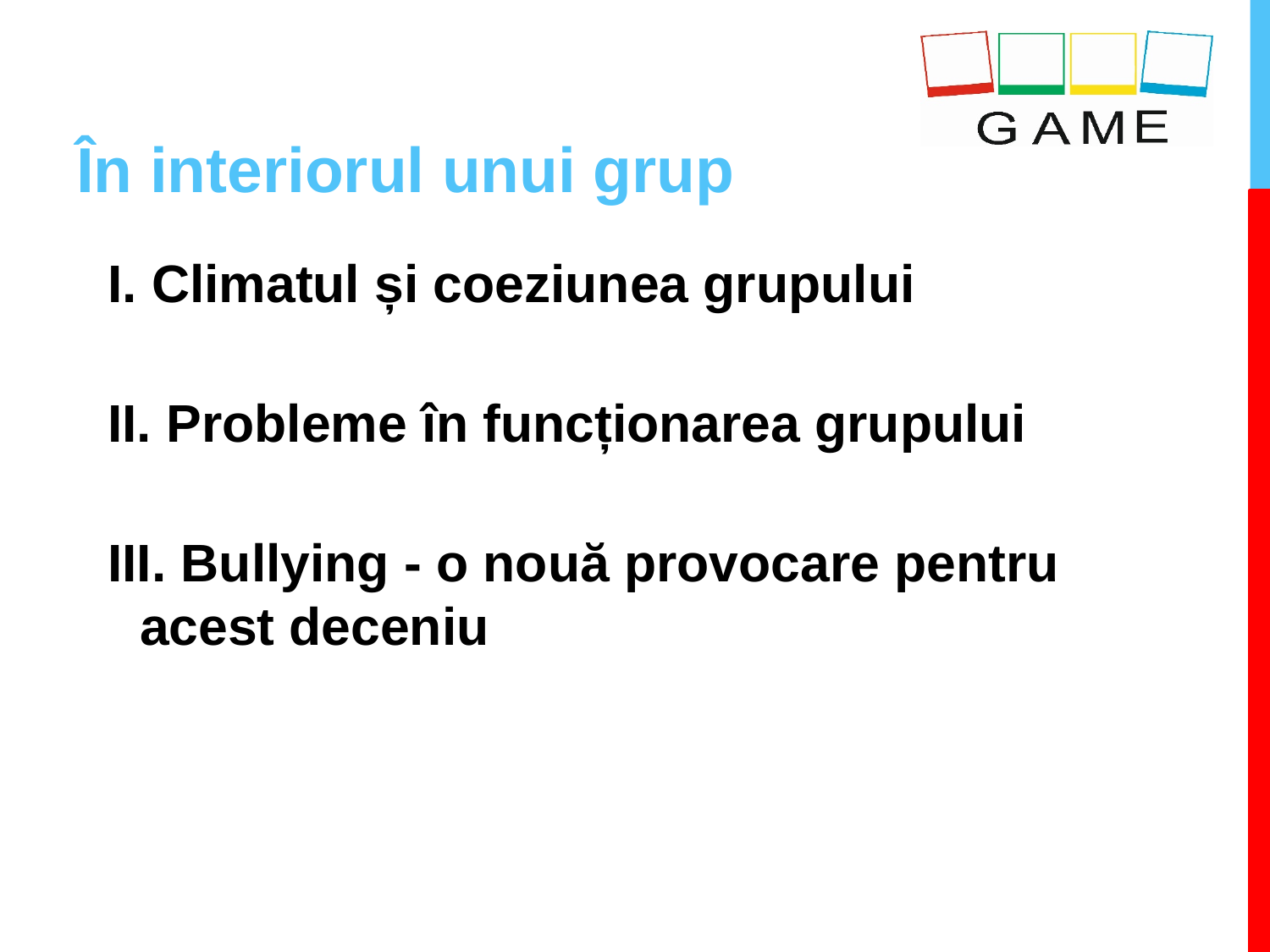

# În interiorul unui grup
I. Climatul și coeziunea grupului

II. Probleme în funcționarea grupului

III. Bullying - o nouă provocare pentru acest deceniu